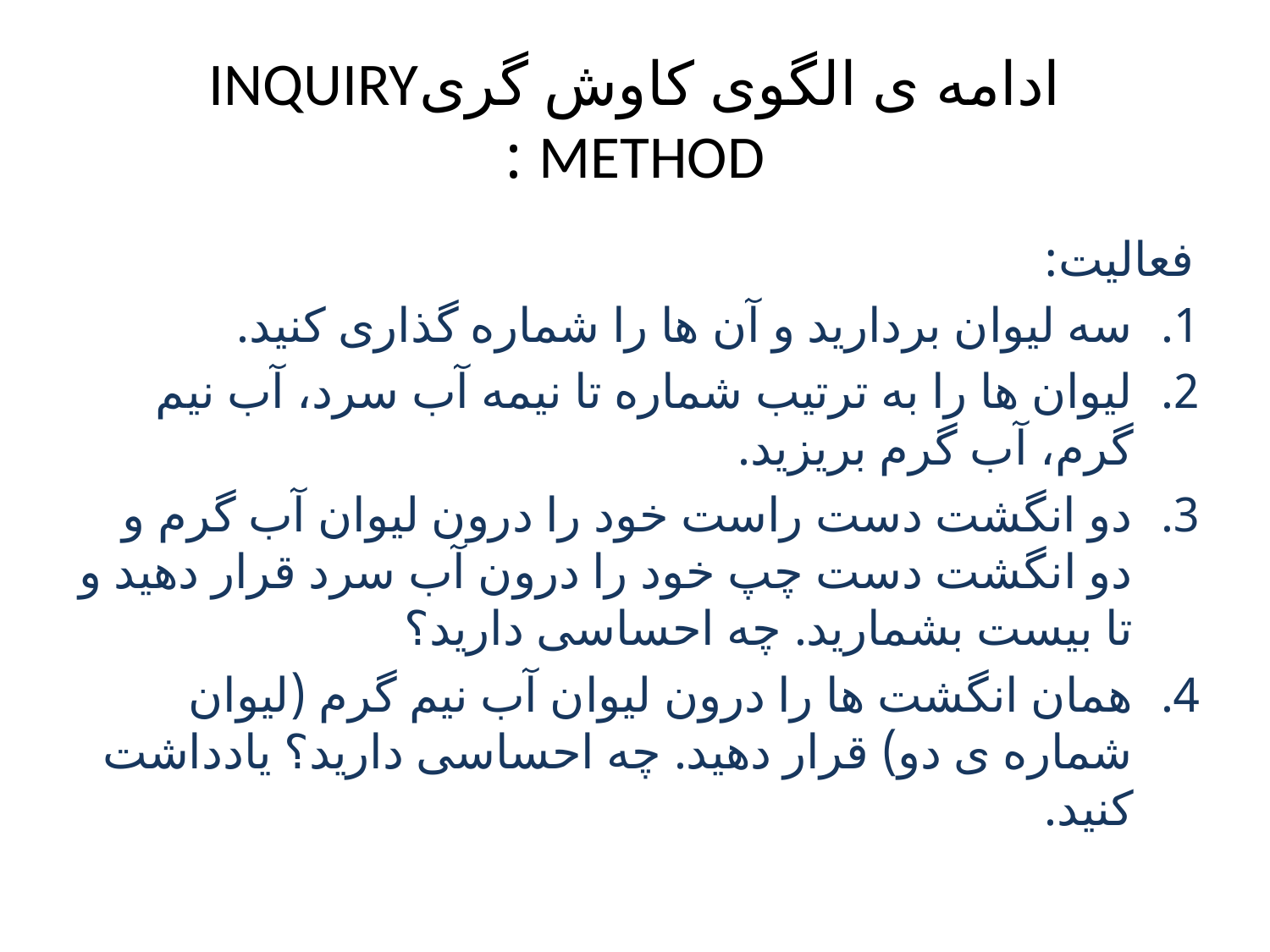

# ادامه ی الگوی کاوش گریINQUIRY METHOD :
فعالیت:
سه لیوان بردارید و آن ها را شماره گذاری کنید.
لیوان ها را به ترتیب شماره تا نیمه آب سرد، آب نیم گرم، آب گرم بریزید.
دو انگشت دست راست خود را درون لیوان آب گرم و دو انگشت دست چپ خود را درون آب سرد قرار دهید و تا بیست بشمارید. چه احساسی دارید؟
همان انگشت ها را درون لیوان آب نیم گرم (لیوان شماره ی دو) قرار دهید. چه احساسی دارید؟ یادداشت کنید.